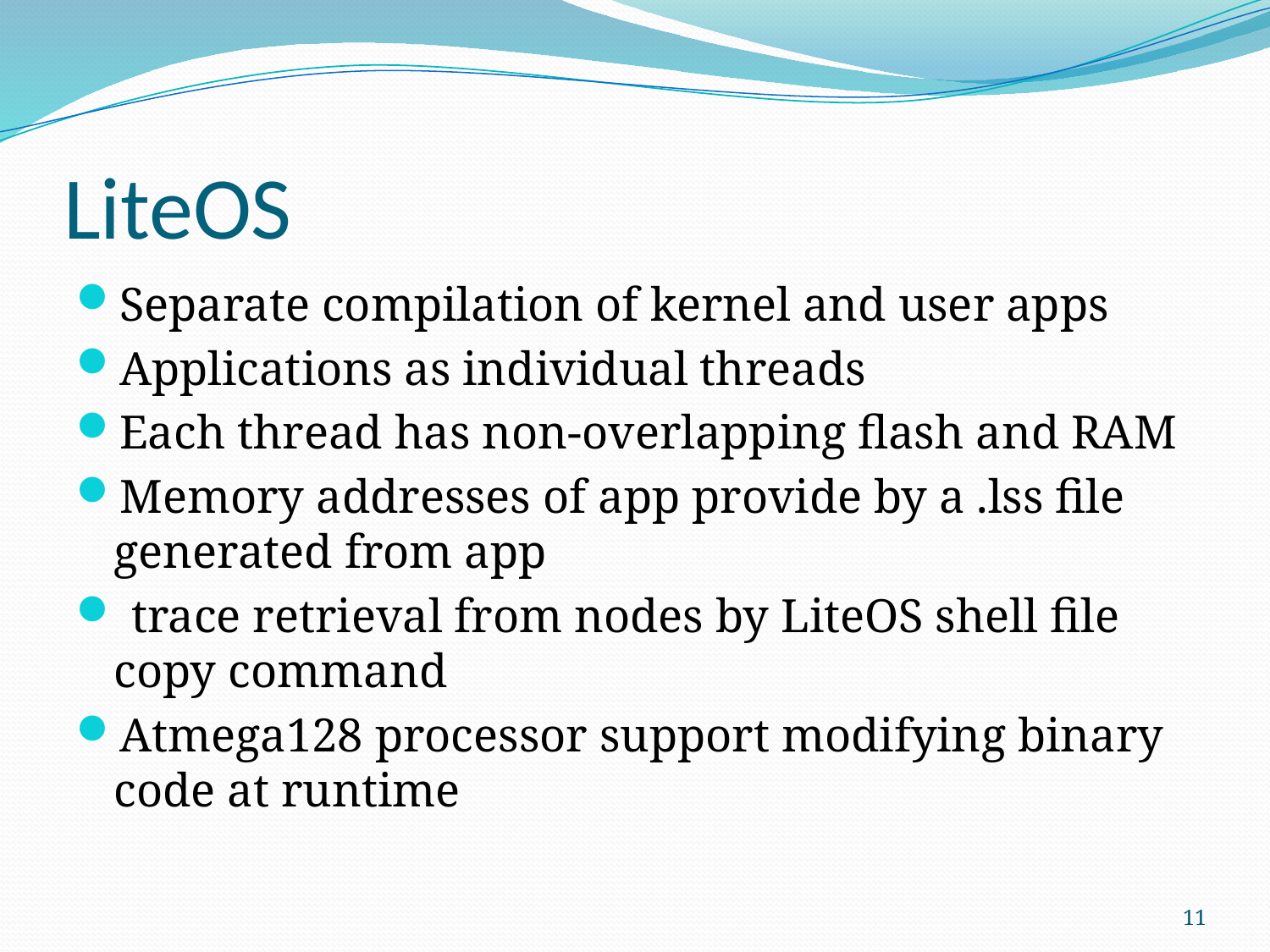

# LiteOS
Separate compilation of kernel and user apps
Applications as individual threads
Each thread has non-overlapping flash and RAM
Memory addresses of app provide by a .lss file generated from app
 trace retrieval from nodes by LiteOS shell file copy command
Atmega128 processor support modifying binary code at runtime
11